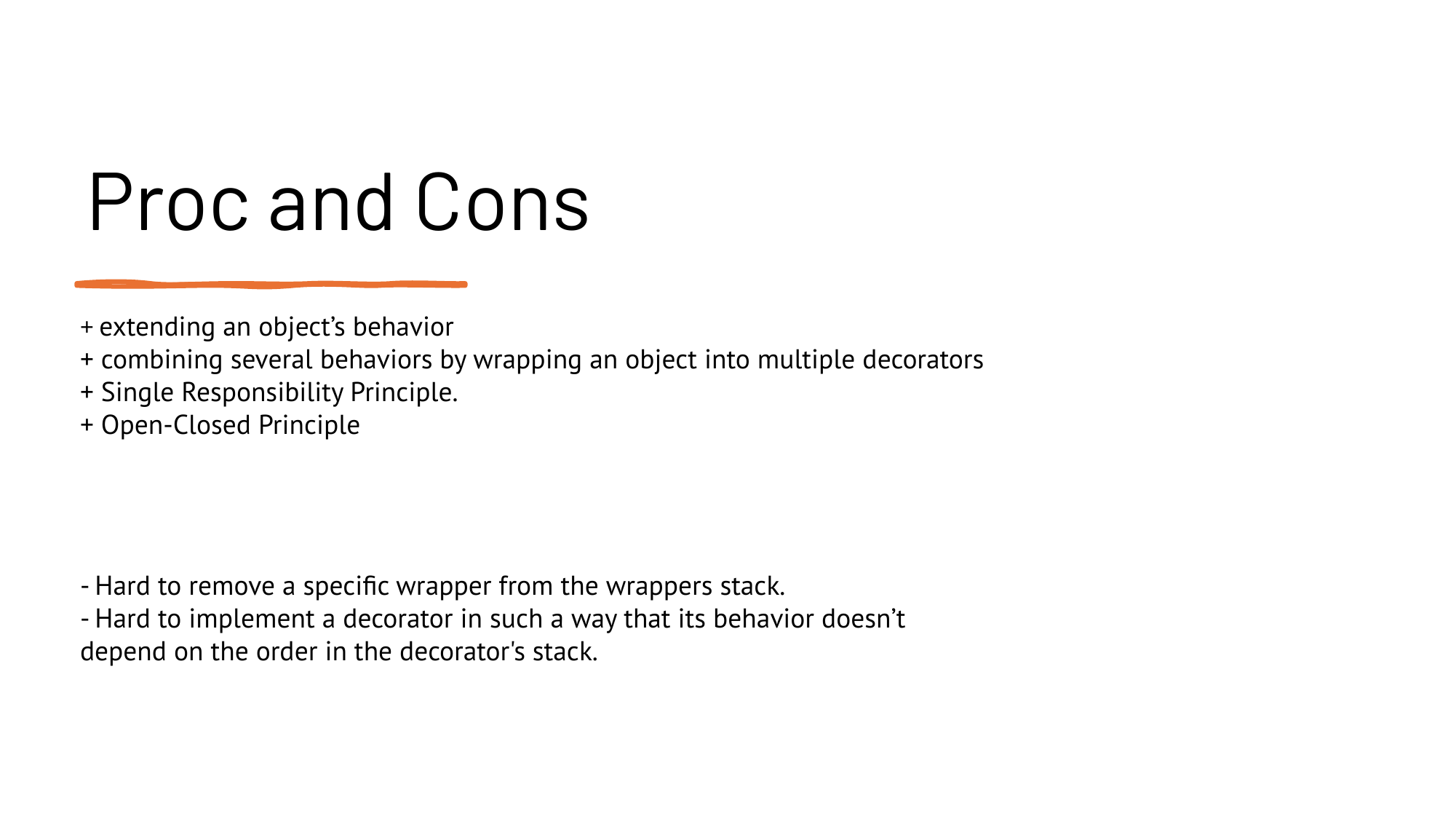

# Proc and Cons

+ extending an object’s behavior
+ combining several behaviors by wrapping an object into multiple decorators
+ Single Responsibility Principle.
+ Open-Closed Principle
- Hard to remove a specific wrapper from the wrappers stack.
- Hard to implement a decorator in such a way that its behavior doesn’t depend on the order in the decorator's stack.